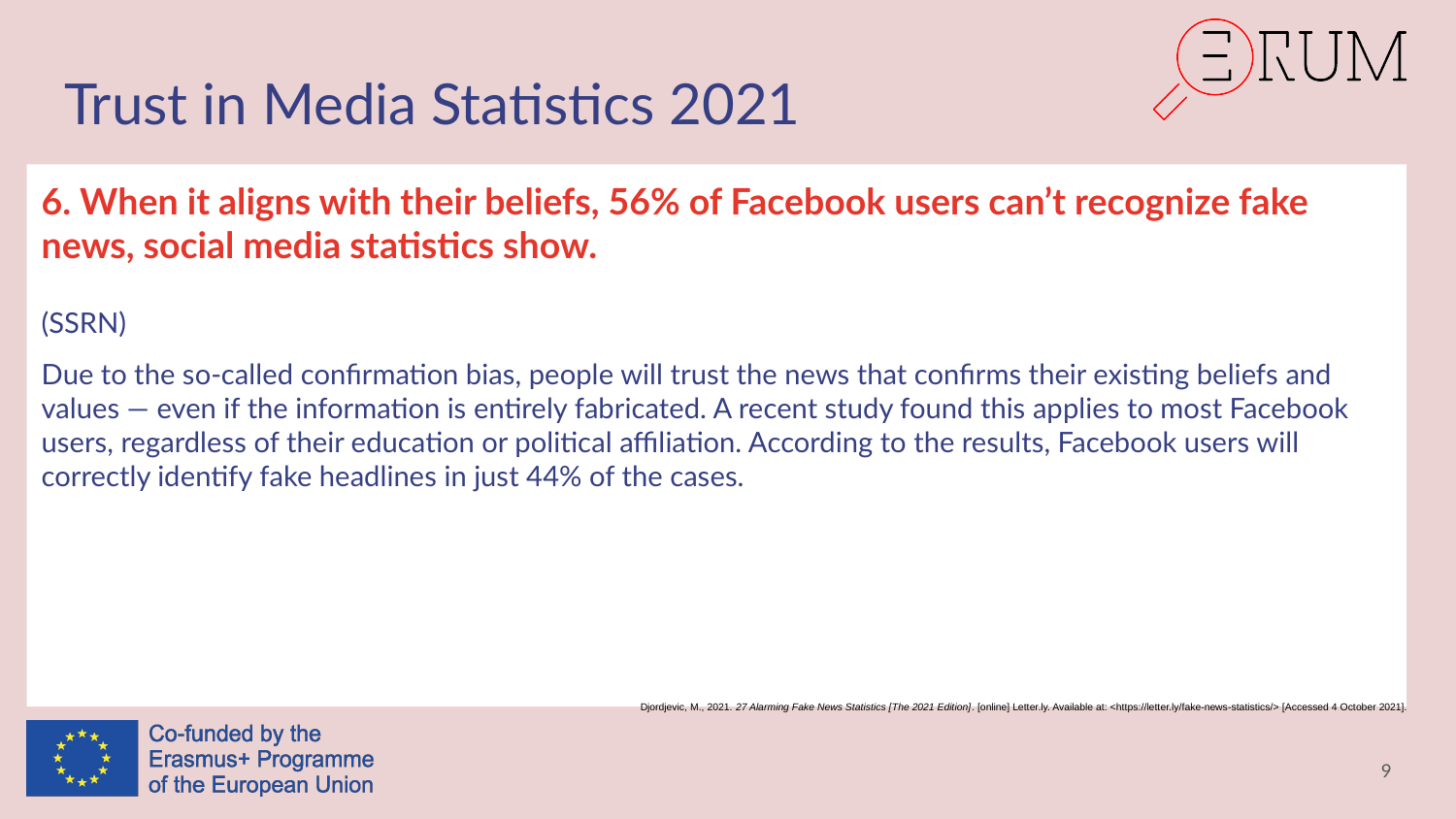

# Trust in Media Statistics 2021
6. When it aligns with their beliefs, 56% of Facebook users can’t recognize fake news, social media statistics show.
(SSRN)
Due to the so-called confirmation bias, people will trust the news that confirms their existing beliefs and values — even if the information is entirely fabricated. A recent study found this applies to most Facebook users, regardless of their education or political affiliation. According to the results, Facebook users will correctly identify fake headlines in just 44% of the cases.

Djordjevic, M., 2021. 27 Alarming Fake News Statistics [The 2021 Edition]. [online] Letter.ly. Available at: <https://letter.ly/fake-news-statistics/> [Accessed 4 October 2021].
9